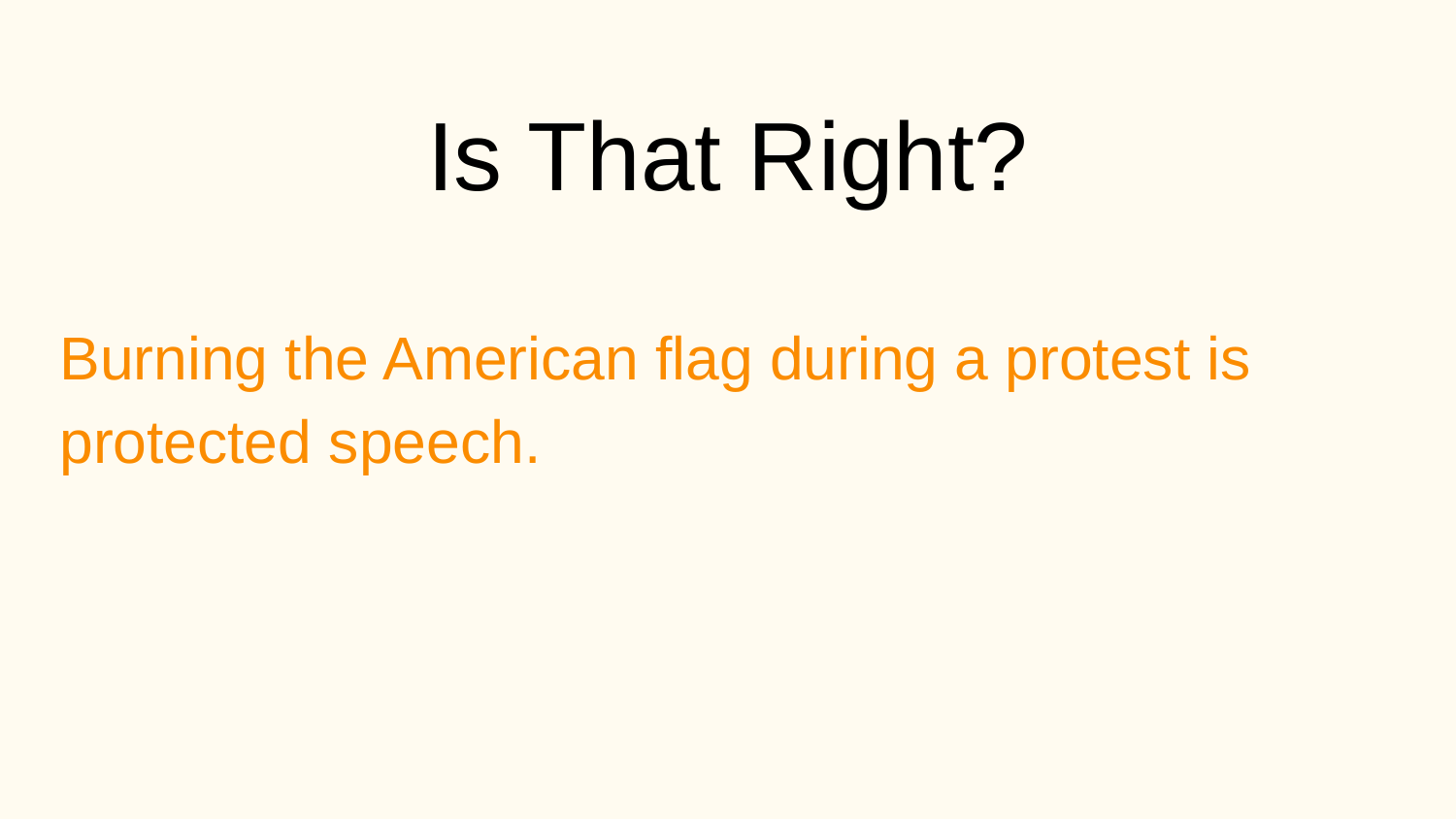

# Is That Right?
Burning the American flag during a protest is protected speech.